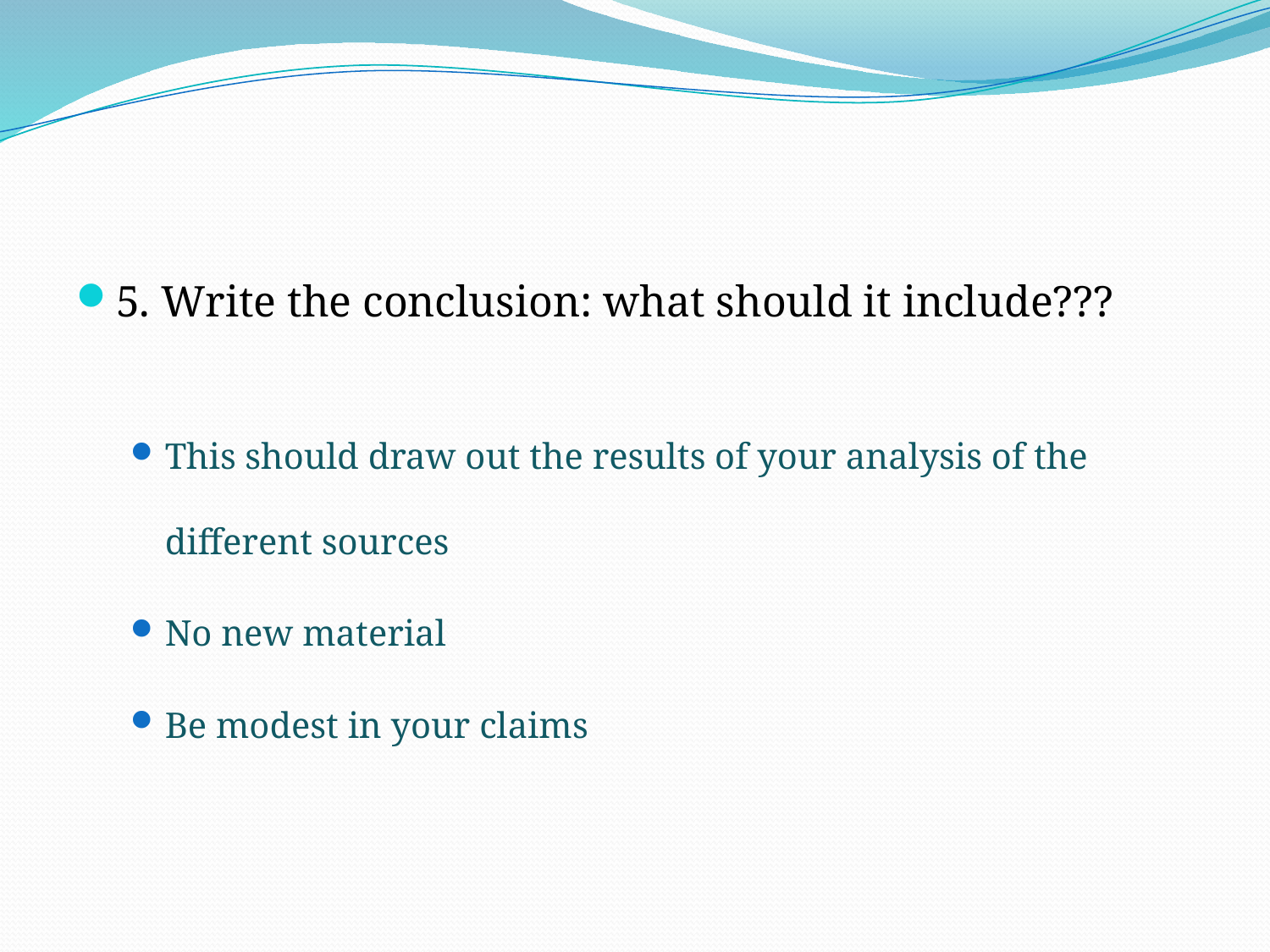

#
5. Write the conclusion: what should it include???

This should draw out the results of your analysis of the different sources
No new material
Be modest in your claims